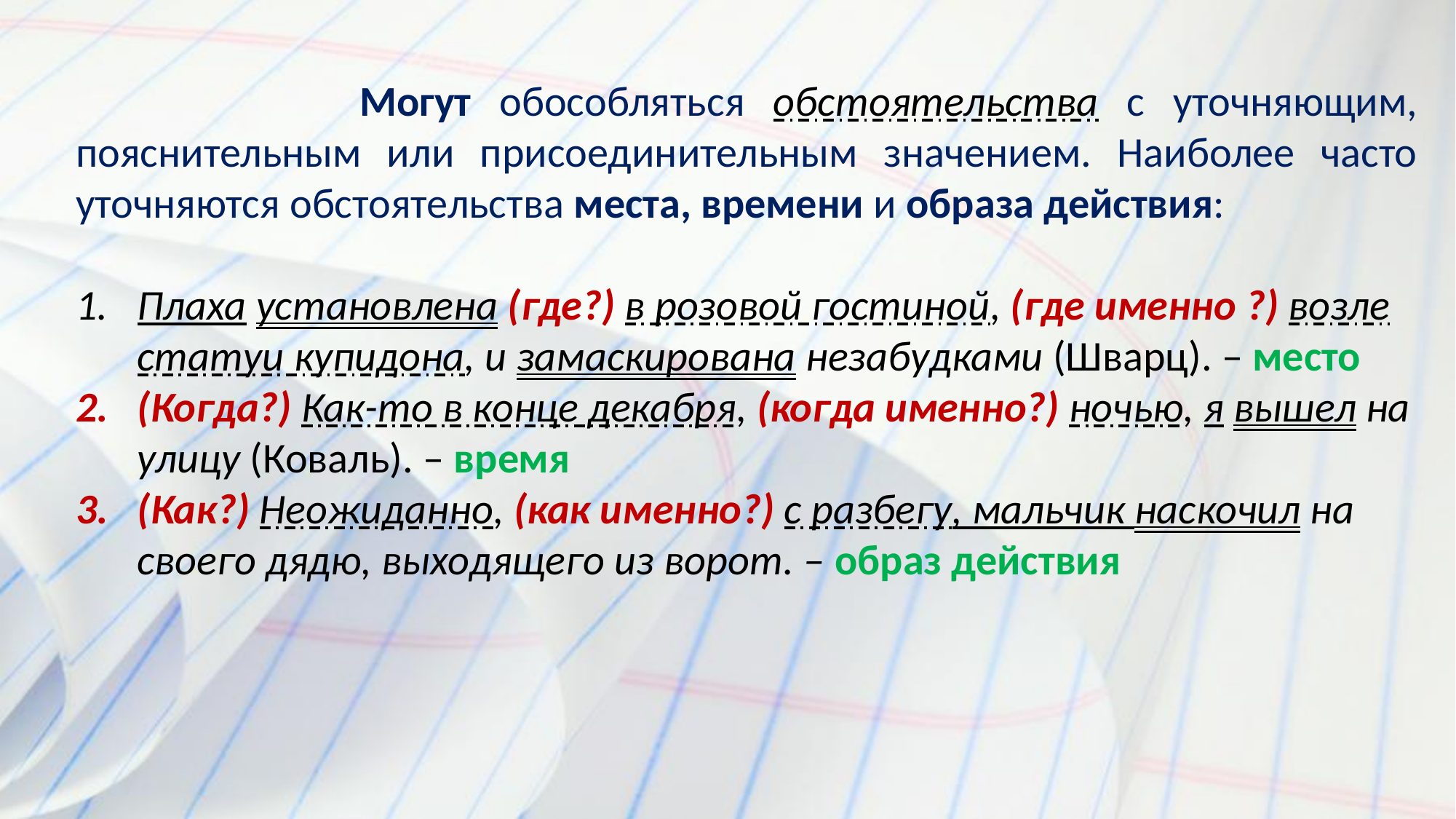

Могут обособляться обстоятельства с уточняющим, пояснительным или присоединительным значением. Наиболее часто уточняются обстоятельства места, времени и образа действия:

Плаха установлена (где?) в розовой гостиной, (где именно ?) возле статуи купидона, и замаскирована незабудками (Шварц). – место
(Когда?) Как-то в конце декабря, (когда именно?) ночью, я вышел на улицу (Коваль). – время
(Как?) Неожиданно, (как именно?) с разбегу, мальчик наскочил на своего дядю, выходящего из ворот. – образ действия